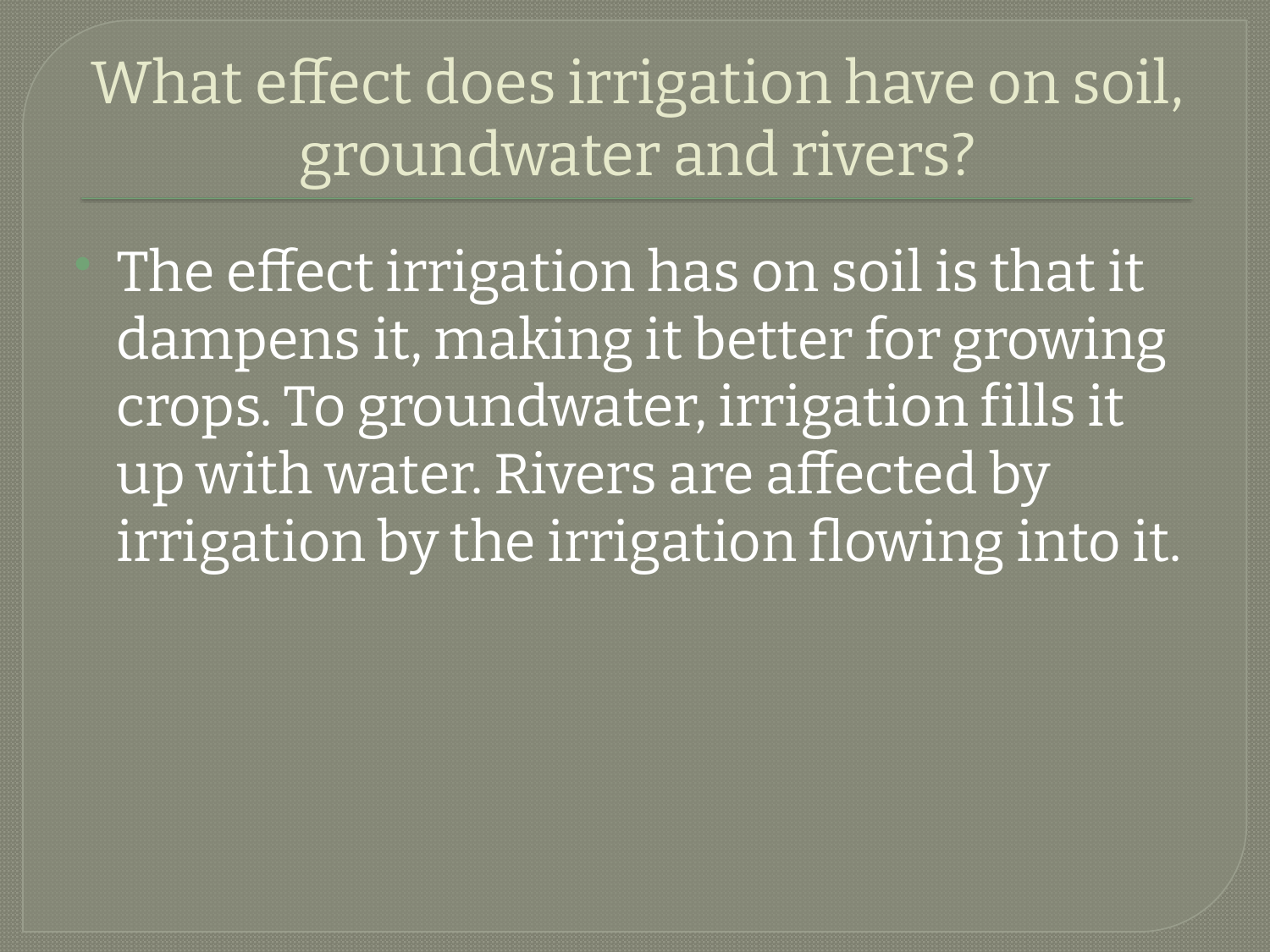

# What effect does irrigation have on soil, groundwater and rivers?
The effect irrigation has on soil is that it dampens it, making it better for growing crops. To groundwater, irrigation fills it up with water. Rivers are affected by irrigation by the irrigation flowing into it.